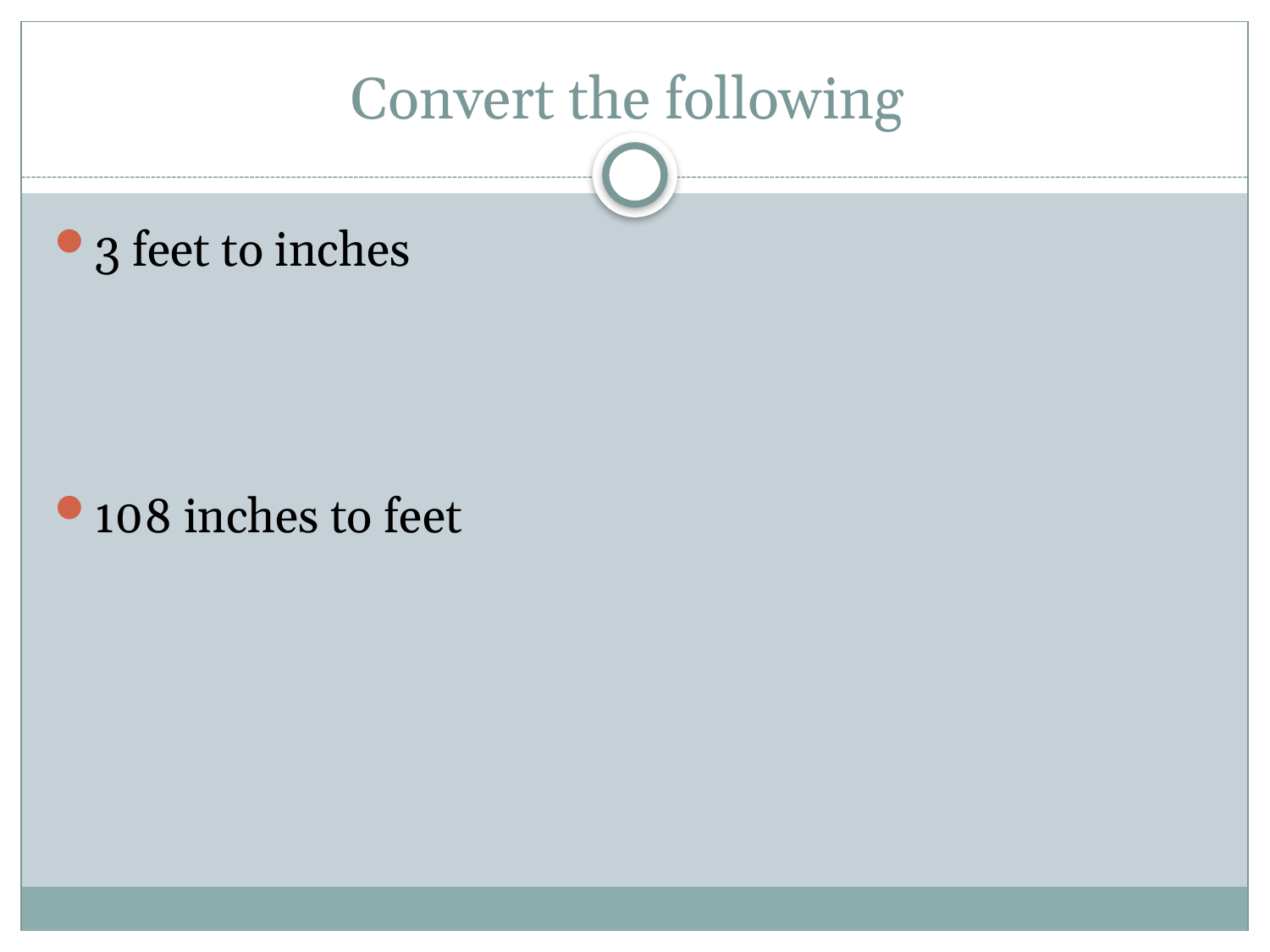

# Convert the following
3 feet to inches

108 inches to feet